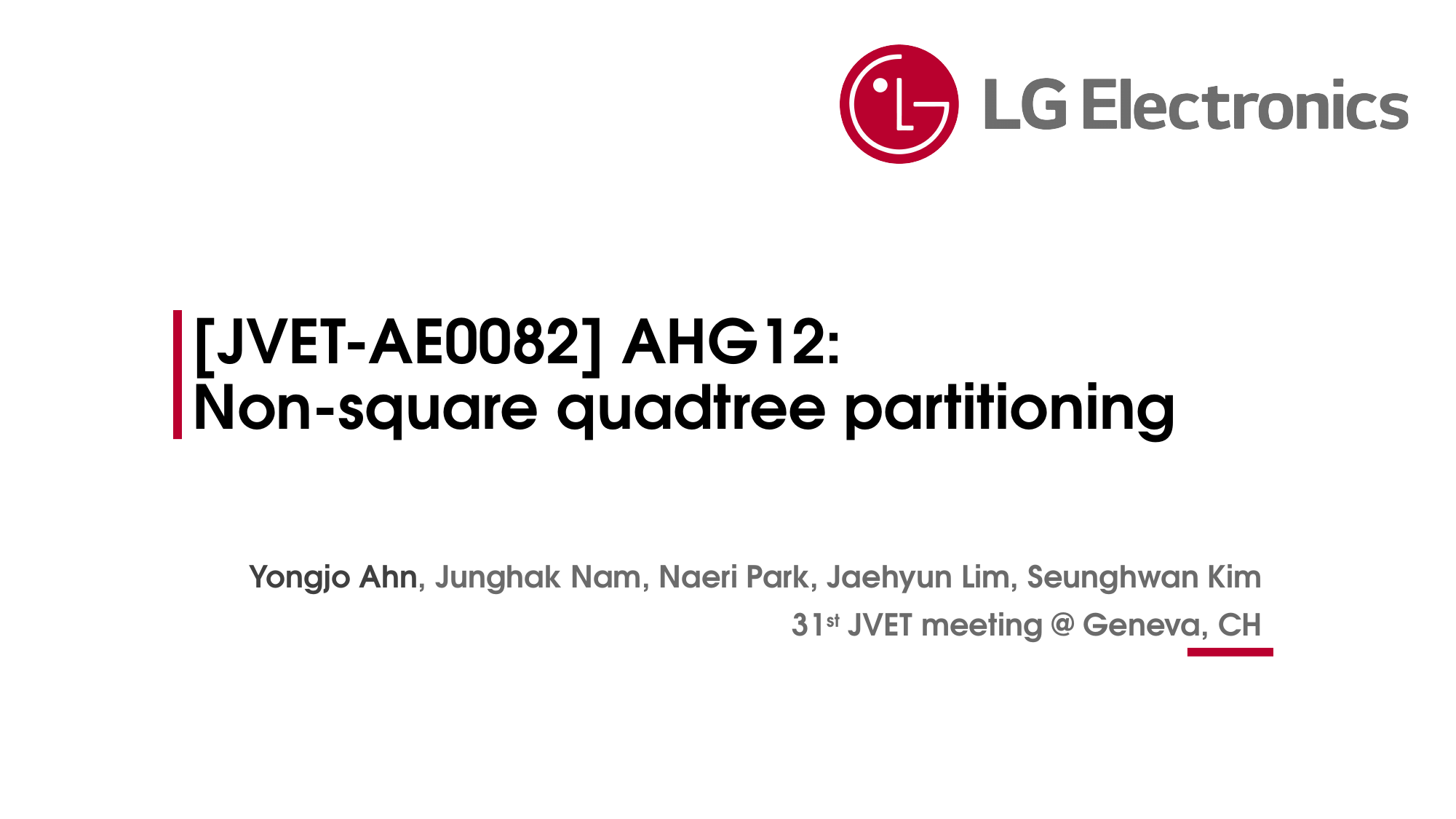

# [JVET-AE0082] AHG12: Non-square quadtree partitioning
Yongjo Ahn, Junghak Nam, Naeri Park, Jaehyun Lim, Seunghwan Kim
31st JVET meeting @ Geneva, CH